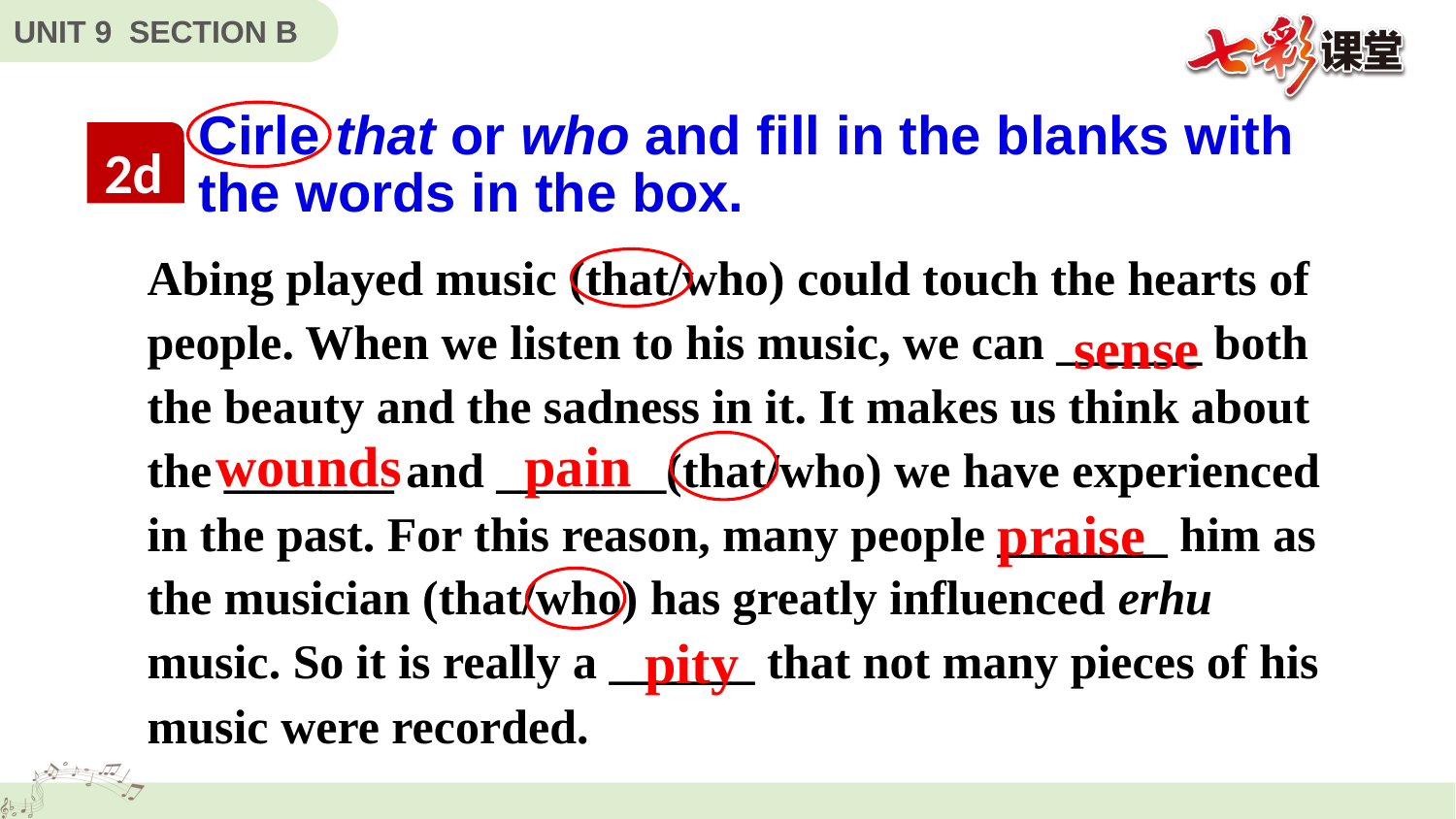

Cirle that or who and fill in the blanks with the words in the box.

2d
Abing played music (that/who) could touch the hearts of people. When we listen to his music, we can ______ both the beauty and the sadness in it. It makes us think about the _______ and _______(that/who) we have experienced in the past. For this reason, many people _______ him as the musician (that/who) has greatly influenced erhu music. So it is really a ______ that not many pieces of his music were recorded.

sense
wounds
pain

praise

pity